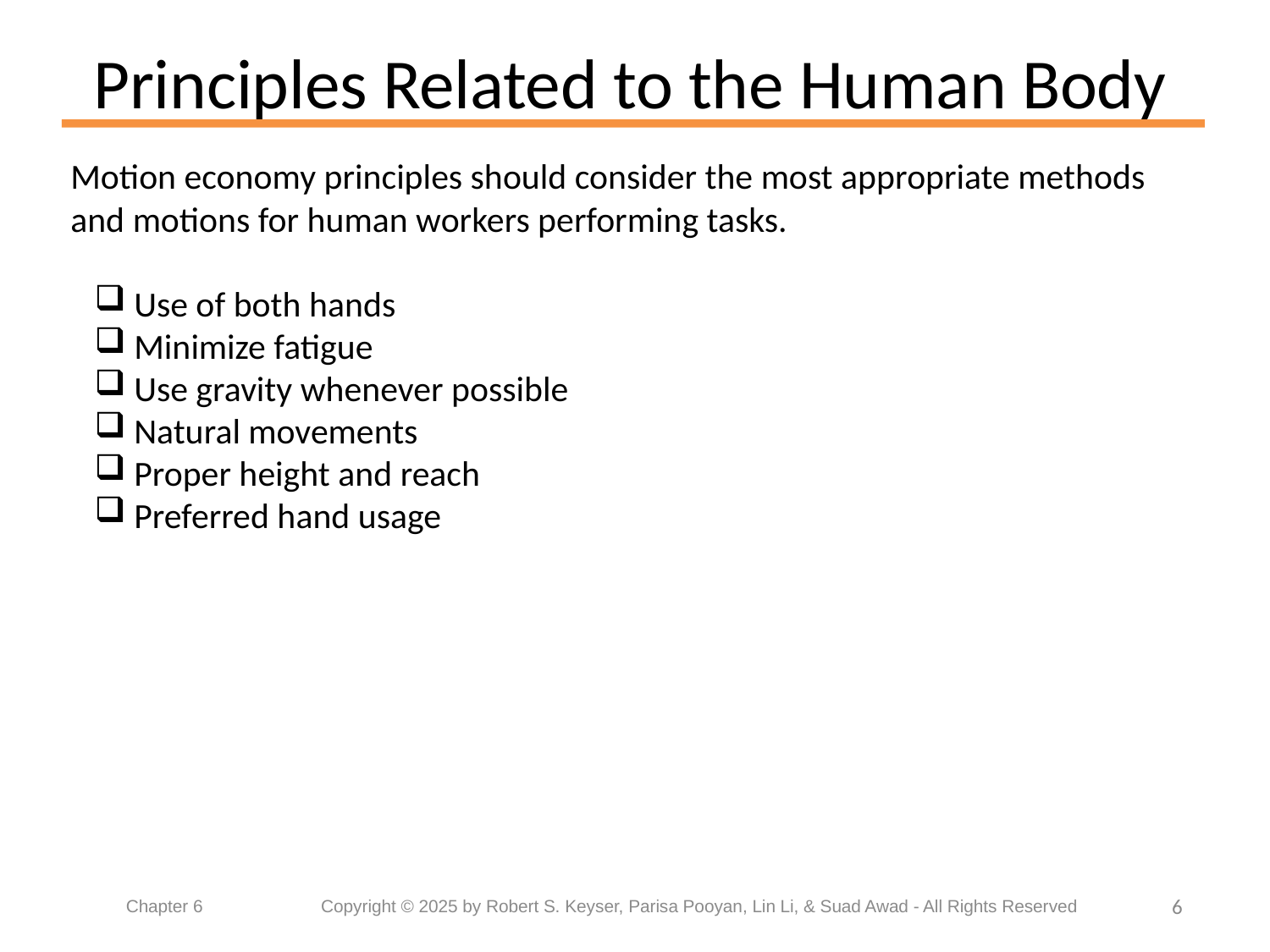

# Principles Related to the Human Body

Motion economy principles should consider the most appropriate methods and motions for human workers performing tasks.

Use of both hands
Minimize fatigue
Use gravity whenever possible
Natural movements
Proper height and reach
Preferred hand usage
6
Chapter 6	              Copyright © 2025 by Robert S. Keyser, Parisa Pooyan, Lin Li, & Suad Awad - All Rights Reserved